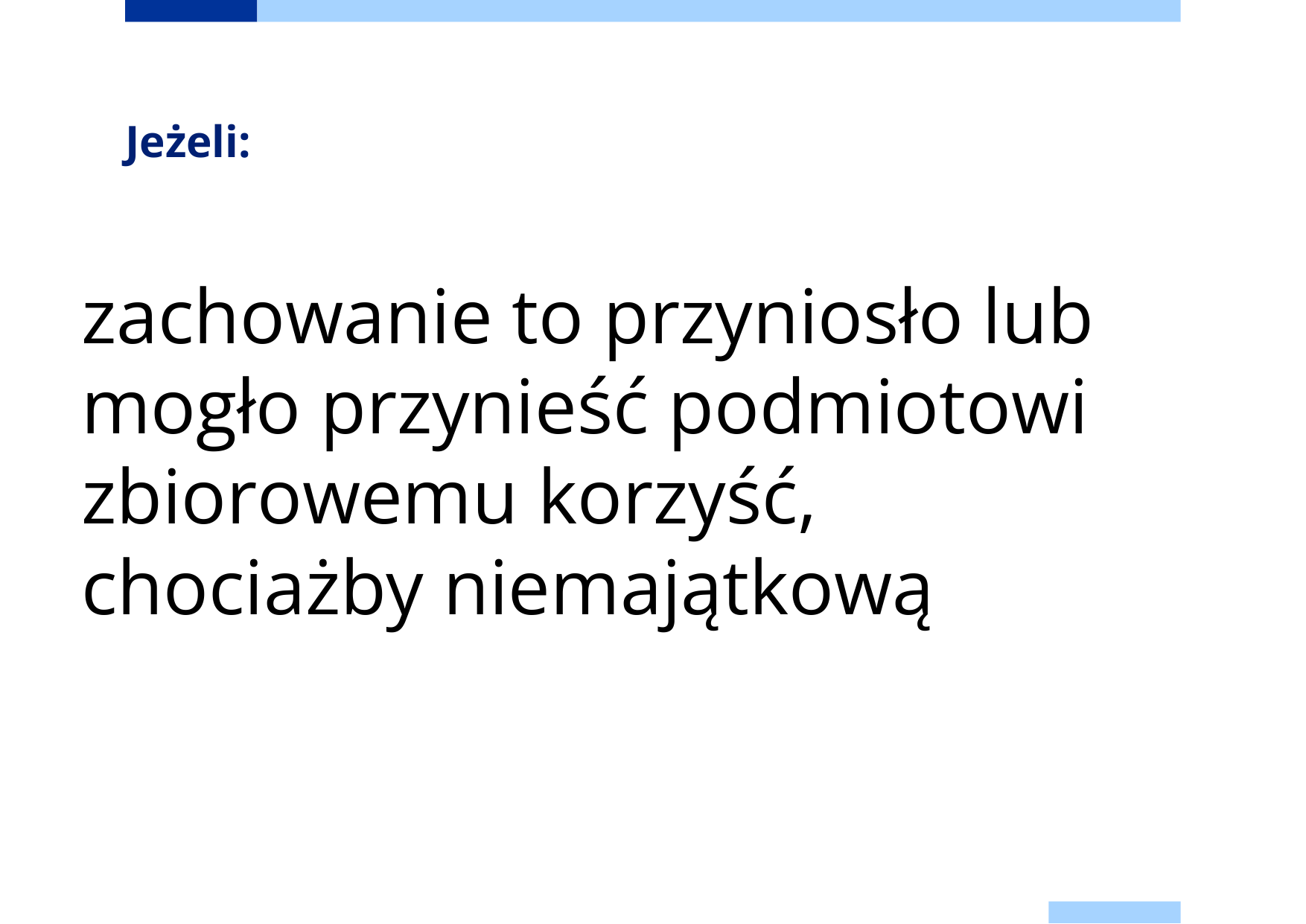

# Jeżeli:
zachowanie to przyniosło lub mogło przynieść podmiotowi zbiorowemu korzyść, chociażby niemajątkową